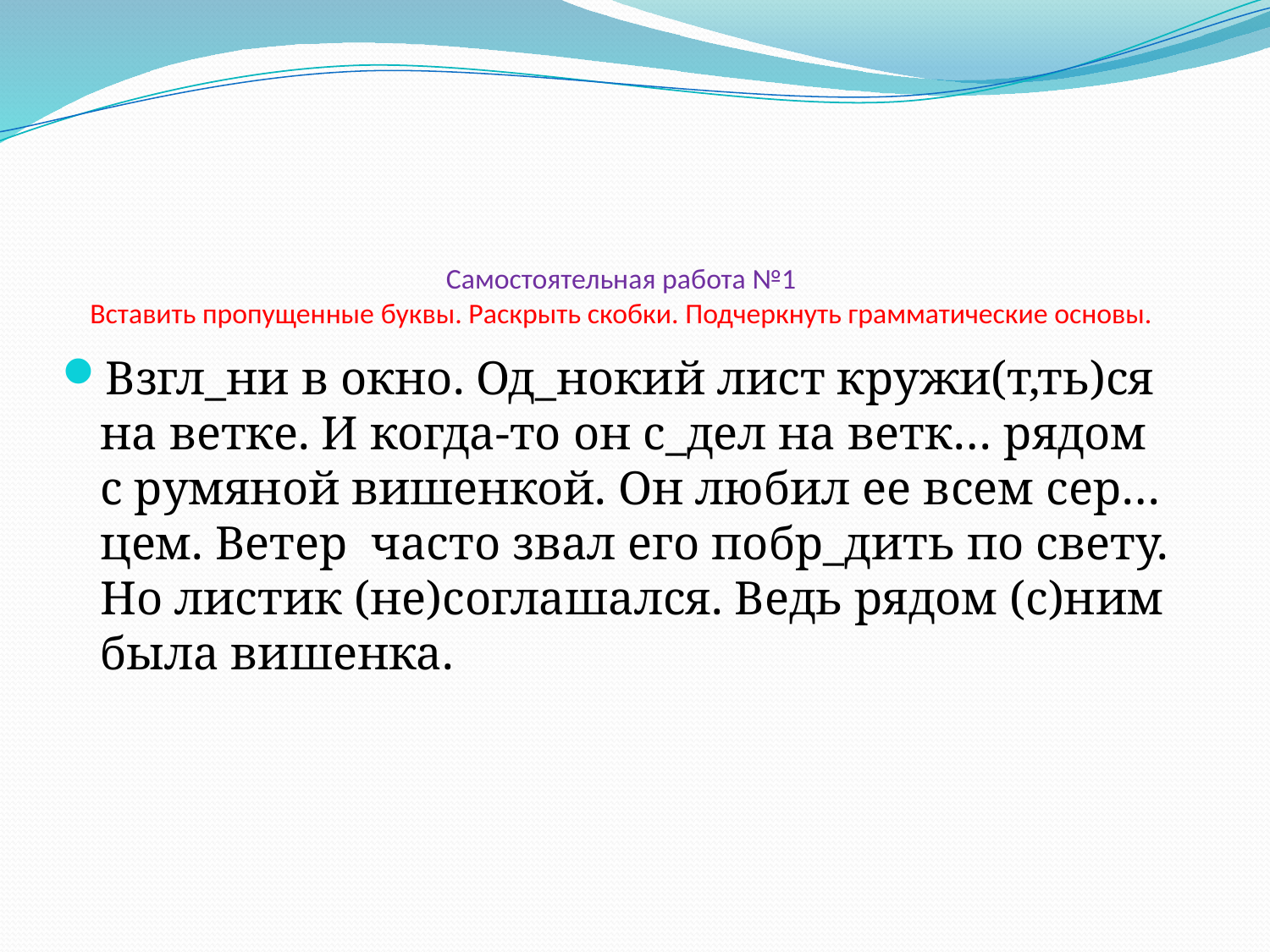

# Самостоятельная работа №1 Вставить пропущенные буквы. Раскрыть скобки. Подчеркнуть грамматические основы.
Взгл_ни в окно. Од_нокий лист кружи(т,ть)ся на ветке. И когда-то он с_дел на ветк… рядом с румяной вишенкой. Он любил ее всем сер…цем. Ветер  часто звал его побр_дить по свету. Но листик (не)соглашался. Ведь рядом (с)ним была вишенка.